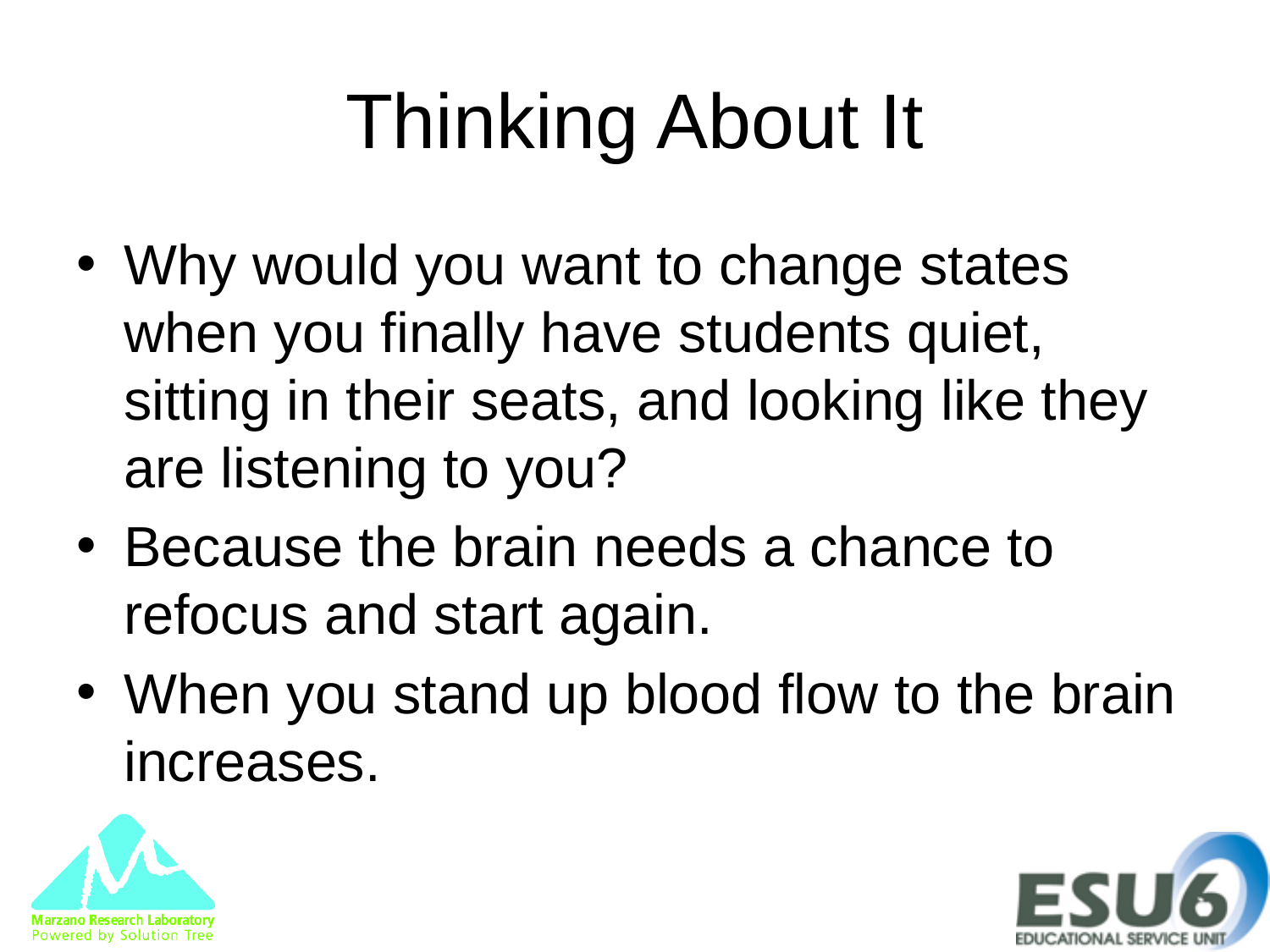

# Thinking About It
Why would you want to change states when you finally have students quiet, sitting in their seats, and looking like they are listening to you?
Because the brain needs a chance to refocus and start again.
When you stand up blood flow to the brain increases.